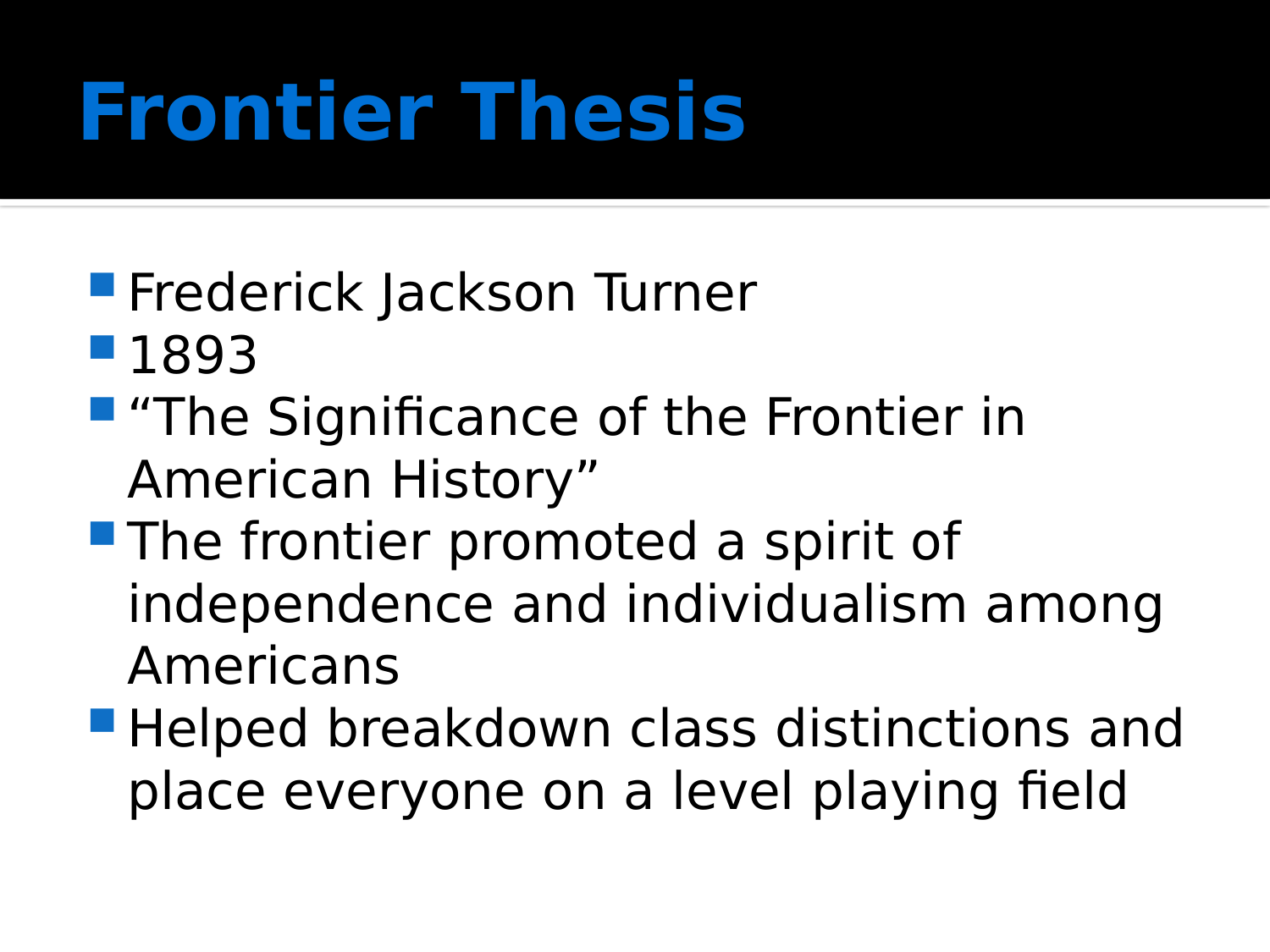

# Frontier Thesis
Frederick Jackson Turner
1893
“The Significance of the Frontier in American History”
The frontier promoted a spirit of independence and individualism among Americans
Helped breakdown class distinctions and place everyone on a level playing field